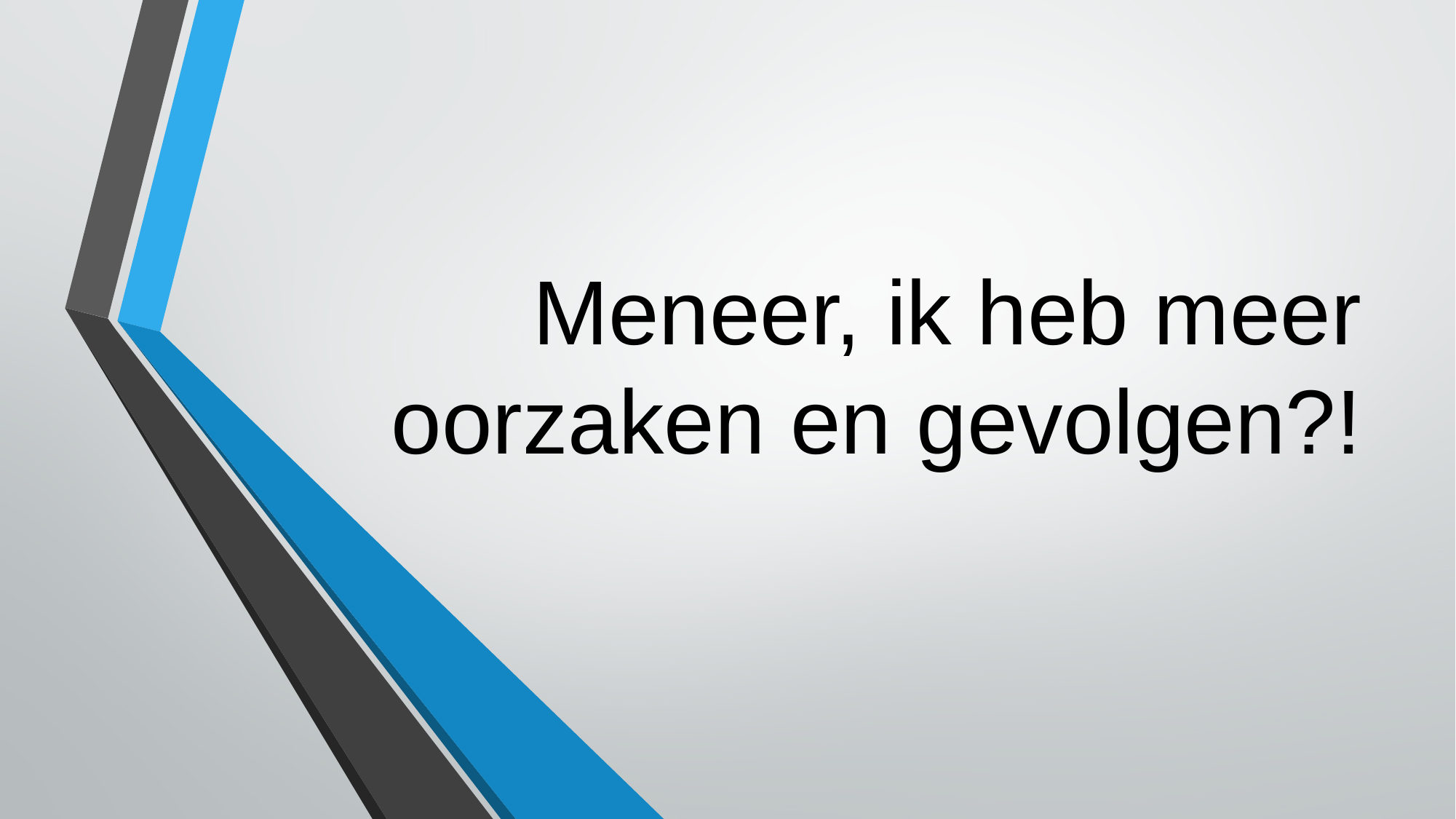

# Meneer, ik heb meer oorzaken en gevolgen?!